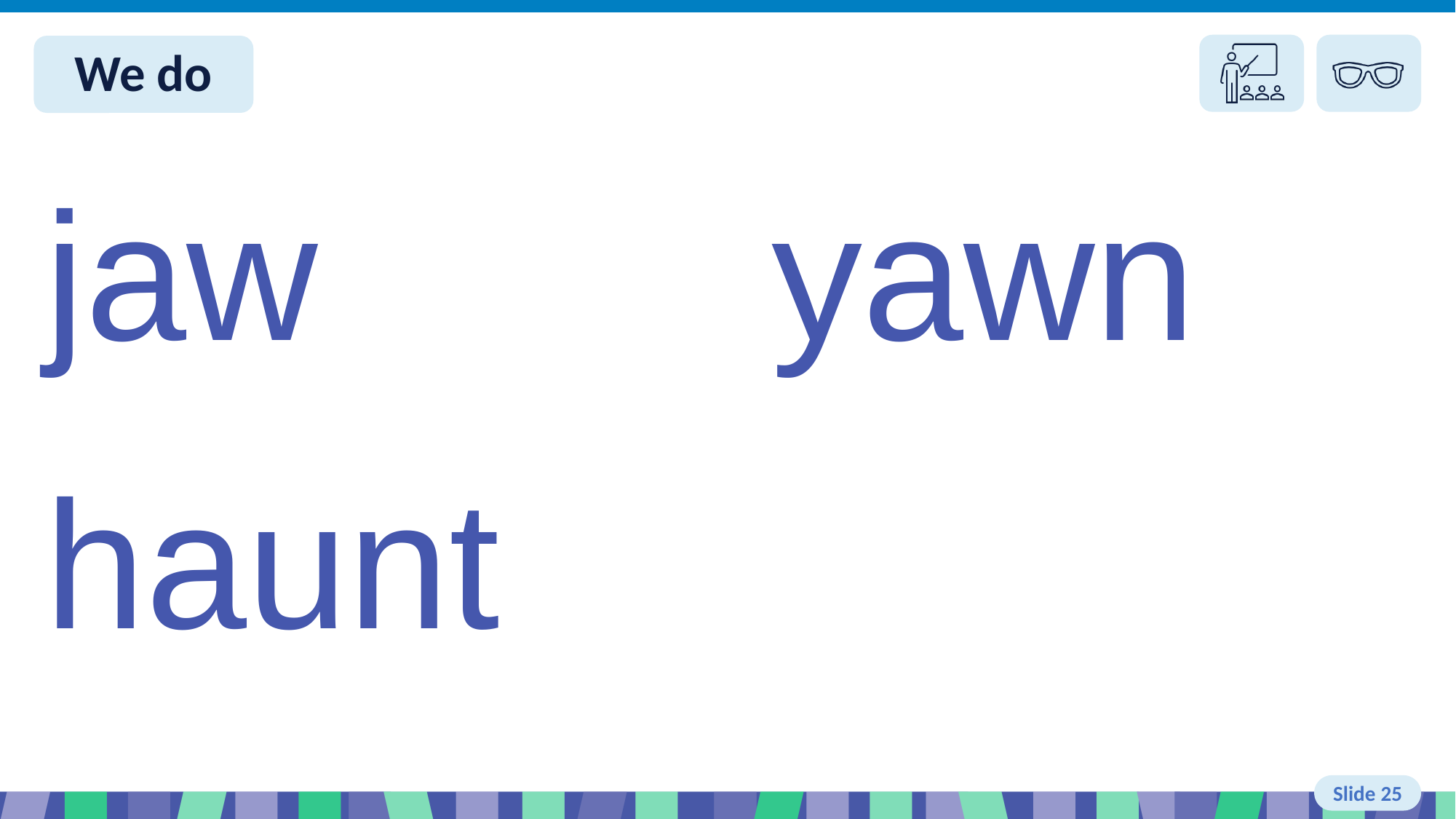

Slide 25 We do
jaw         yawn
haunt